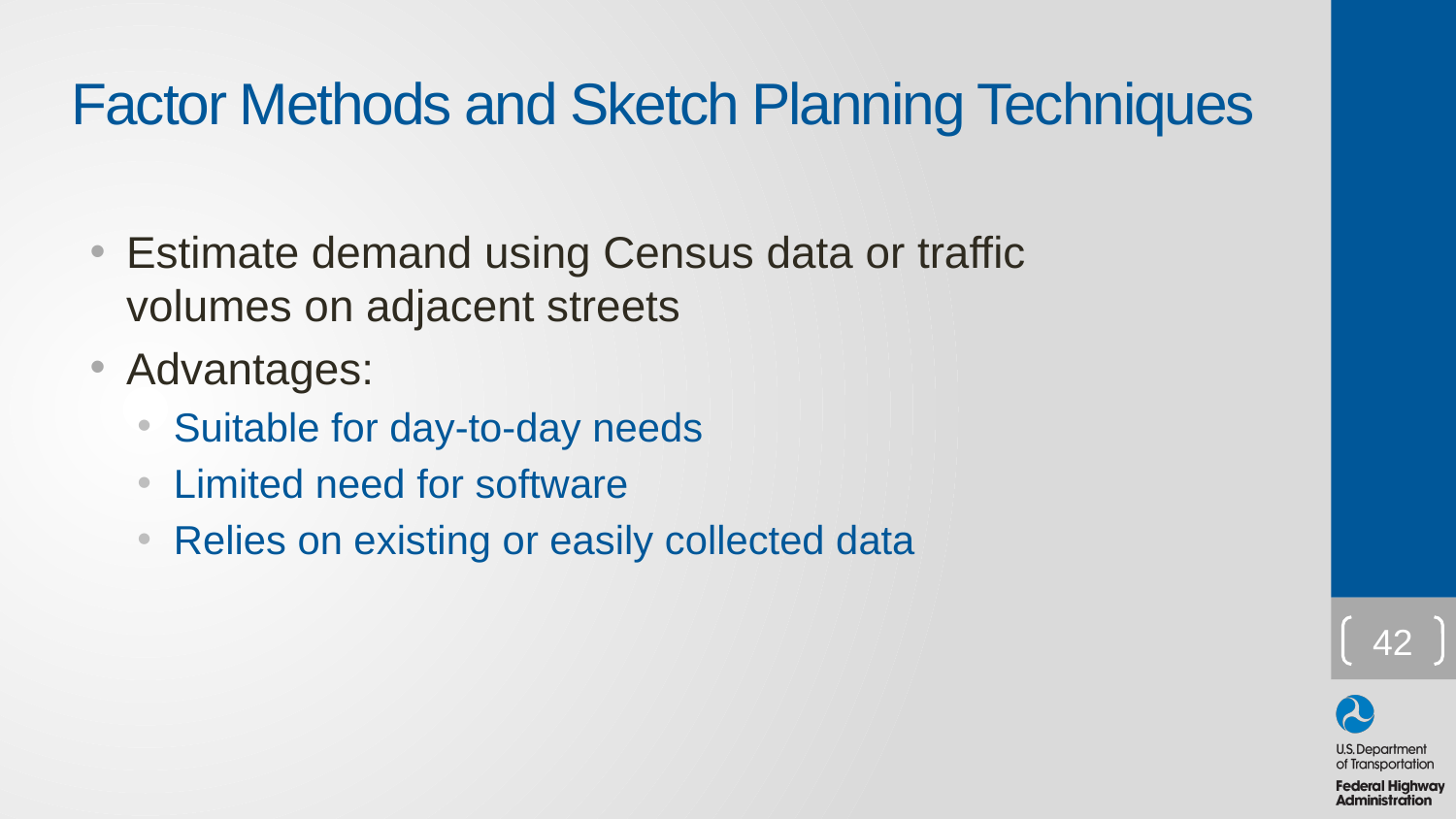

# Factor Methods and Sketch Planning Techniques
Estimate demand using Census data or traffic volumes on adjacent streets
Advantages:
Suitable for day-to-day needs
Limited need for software
Relies on existing or easily collected data
42